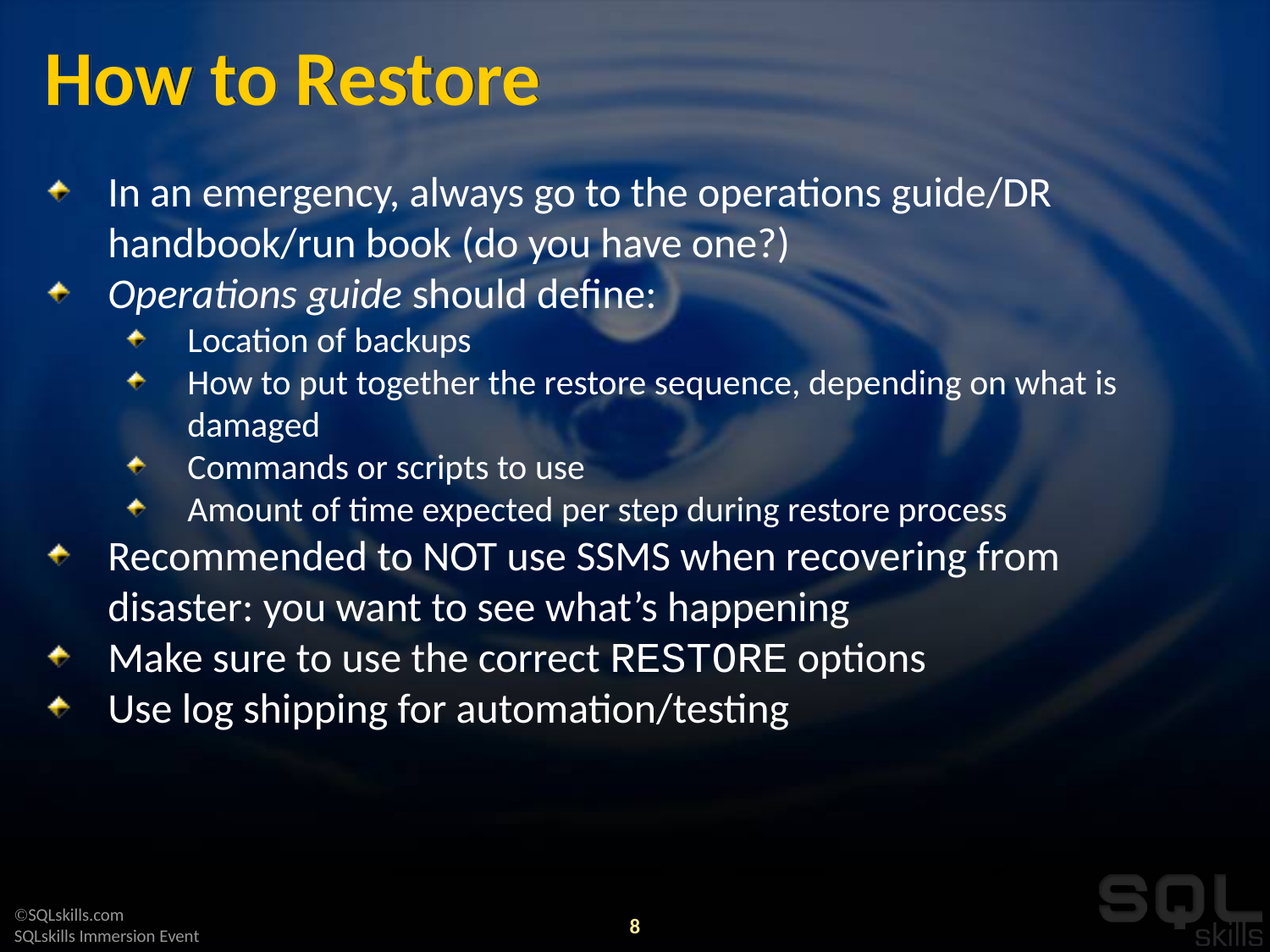

# How to Restore
In an emergency, always go to the operations guide/DR handbook/run book (do you have one?)
Operations guide should define:
Location of backups
How to put together the restore sequence, depending on what is damaged
Commands or scripts to use
Amount of time expected per step during restore process
Recommended to NOT use SSMS when recovering from disaster: you want to see what’s happening
Make sure to use the correct RESTORE options
Use log shipping for automation/testing
8